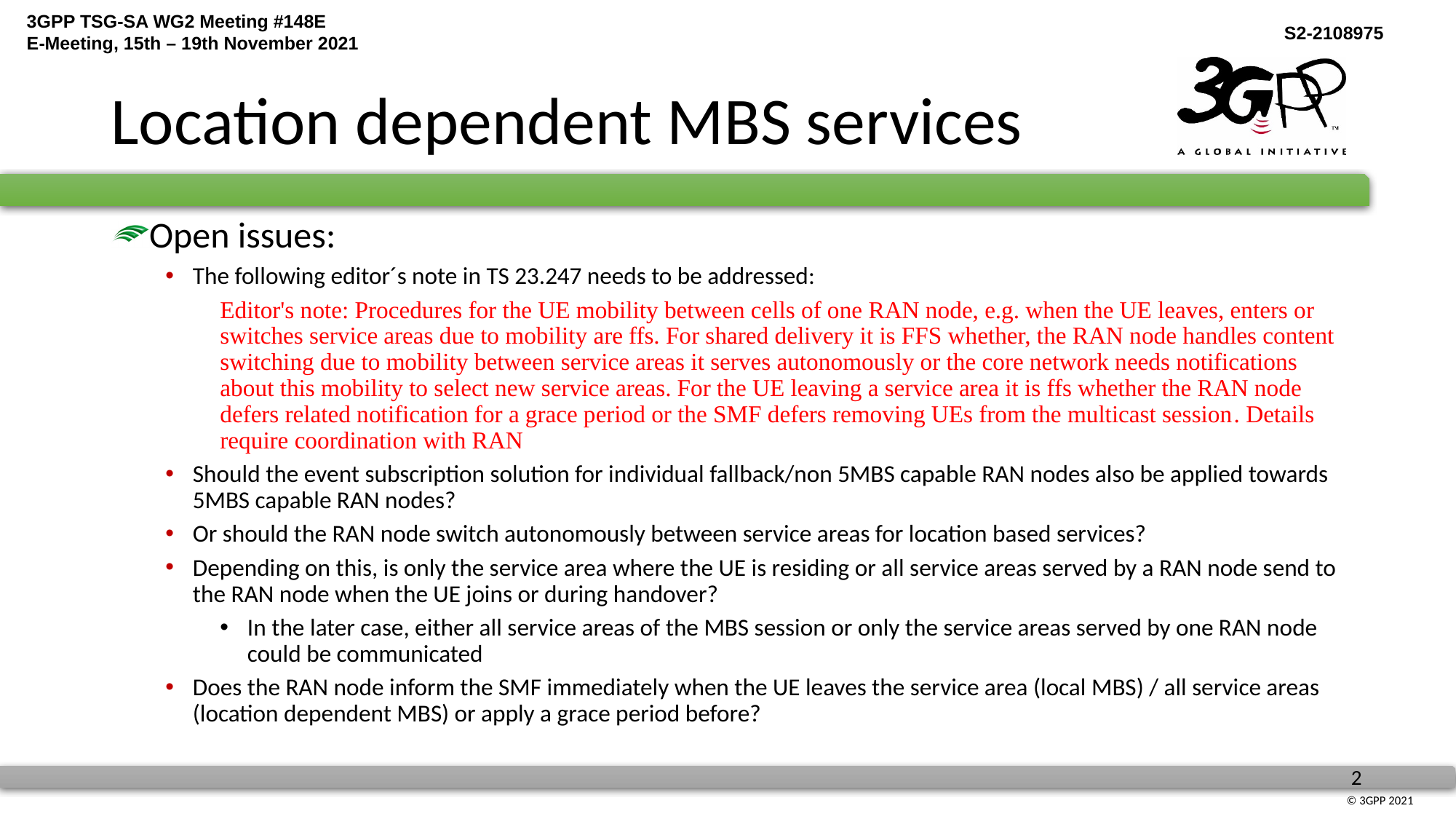

# Location dependent MBS services
Open issues:
The following editor´s note in TS 23.247 needs to be addressed:
Editor's note: Procedures for the UE mobility between cells of one RAN node, e.g. when the UE leaves, enters or switches service areas due to mobility are ffs. For shared delivery it is FFS whether, the RAN node handles content switching due to mobility between service areas it serves autonomously or the core network needs notifications about this mobility to select new service areas. For the UE leaving a service area it is ffs whether the RAN node defers related notification for a grace period or the SMF defers removing UEs from the multicast session. Details require coordination with RAN
Should the event subscription solution for individual fallback/non 5MBS capable RAN nodes also be applied towards 5MBS capable RAN nodes?
Or should the RAN node switch autonomously between service areas for location based services?
Depending on this, is only the service area where the UE is residing or all service areas served by a RAN node send to the RAN node when the UE joins or during handover?
In the later case, either all service areas of the MBS session or only the service areas served by one RAN node could be communicated
Does the RAN node inform the SMF immediately when the UE leaves the service area (local MBS) / all service areas (location dependent MBS) or apply a grace period before?